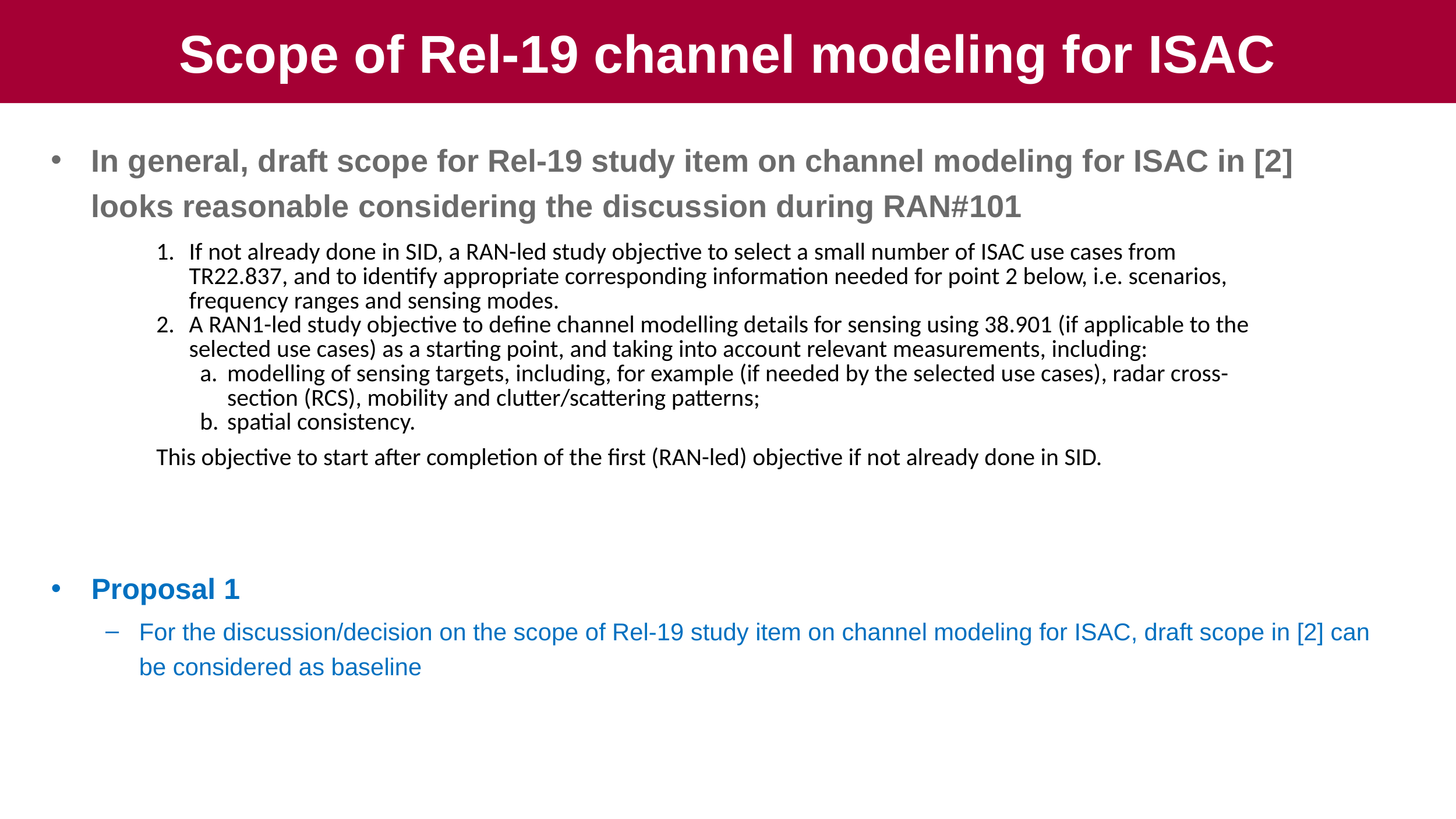

# Scope of Rel-19 channel modeling for ISAC
In general, draft scope for Rel-19 study item on channel modeling for ISAC in [2] looks reasonable considering the discussion during RAN#101

Proposal 1
For the discussion/decision on the scope of Rel-19 study item on channel modeling for ISAC, draft scope in [2] can be considered as baseline
| If not already done in SID, a RAN-led study objective to select a small number of ISAC use cases from TR22.837, and to identify appropriate corresponding information needed for point 2 below, i.e. scenarios, frequency ranges and sensing modes. A RAN1-led study objective to define channel modelling details for sensing using 38.901 (if applicable to the selected use cases) as a starting point, and taking into account relevant measurements, including: modelling of sensing targets, including, for example (if needed by the selected use cases), radar cross-section (RCS), mobility and clutter/scattering patterns; spatial consistency. This objective to start after completion of the first (RAN-led) objective if not already done in SID. |
| --- |